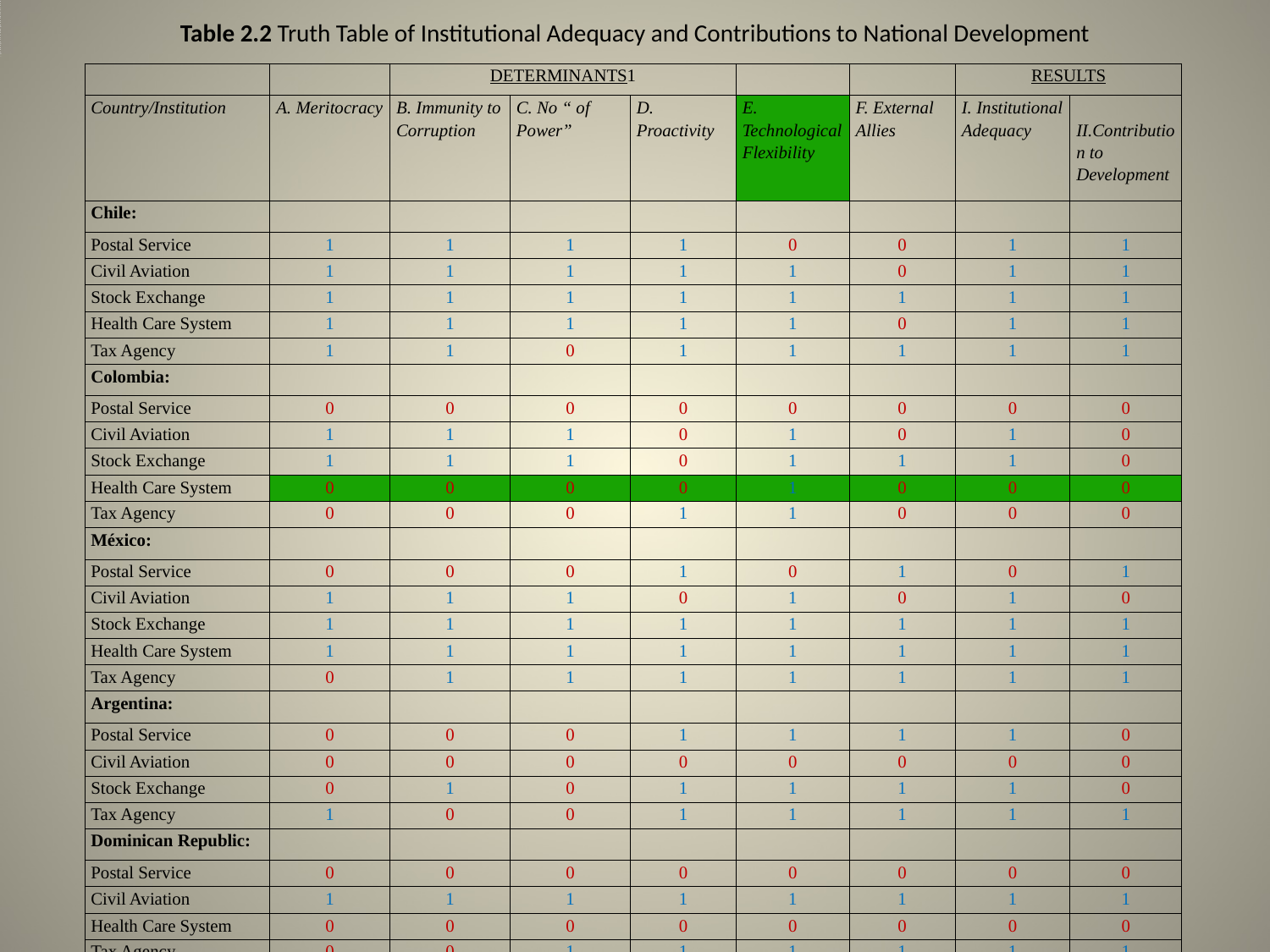

# Table 2.2 Truth Table of Institutional Adequacy and Contributions to National...
Table 2.2 Truth Table of Institutional Adequacy and Contributions to National Development
|  |  | DETERMINANTS1 |  |  |  |  | RESULTS |  |
| --- | --- | --- | --- | --- | --- | --- | --- | --- |
| Country/Institution | A. Meritocracy | B. Immunity to Corruption | C. No “ of Power” | D. Proactivity | E. Technological Flexibility | F. External Allies | I. Institutional Adequacy | II.Contribution to Development |
| Chile: |  |  |  |  |  |  |  |  |
| Postal Service | 1 | 1 | 1 | 1 | 0 | 0 | 1 | 1 |
| Civil Aviation | 1 | 1 | 1 | 1 | 1 | 0 | 1 | 1 |
| Stock Exchange | 1 | 1 | 1 | 1 | 1 | 1 | 1 | 1 |
| Health Care System | 1 | 1 | 1 | 1 | 1 | 0 | 1 | 1 |
| Tax Agency | 1 | 1 | 0 | 1 | 1 | 1 | 1 | 1 |
| Colombia: |  |  |  |  |  |  |  |  |
| Postal Service | 0 | 0 | 0 | 0 | 0 | 0 | 0 | 0 |
| Civil Aviation | 1 | 1 | 1 | 0 | 1 | 0 | 1 | 0 |
| Stock Exchange | 1 | 1 | 1 | 0 | 1 | 1 | 1 | 0 |
| Health Care System | 0 | 0 | 0 | 0 | 1 | 0 | 0 | 0 |
| Tax Agency | 0 | 0 | 0 | 1 | 1 | 0 | 0 | 0 |
| México: |  |  |  |  |  |  |  |  |
| Postal Service | 0 | 0 | 0 | 1 | 0 | 1 | 0 | 1 |
| Civil Aviation | 1 | 1 | 1 | 0 | 1 | 0 | 1 | 0 |
| Stock Exchange | 1 | 1 | 1 | 1 | 1 | 1 | 1 | 1 |
| Health Care System | 1 | 1 | 1 | 1 | 1 | 1 | 1 | 1 |
| Tax Agency | 0 | 1 | 1 | 1 | 1 | 1 | 1 | 1 |
| Argentina: |  |  |  |  |  |  |  |  |
| Postal Service | 0 | 0 | 0 | 1 | 1 | 1 | 1 | 0 |
| Civil Aviation | 0 | 0 | 0 | 0 | 0 | 0 | 0 | 0 |
| Stock Exchange | 0 | 1 | 0 | 1 | 1 | 1 | 1 | 0 |
| Tax Agency | 1 | 0 | 0 | 1 | 1 | 1 | 1 | 1 |
| Dominican Republic: |  |  |  |  |  |  |  |  |
| Postal Service | 0 | 0 | 0 | 0 | 0 | 0 | 0 | 0 |
| Civil Aviation | 1 | 1 | 1 | 1 | 1 | 1 | 1 | 1 |
| Health Care System | 0 | 0 | 0 | 0 | 0 | 0 | 0 | 0 |
| Tax Agency | 0 | 0 | 1 | 1 | 1 | 1 | 1 | 1 |